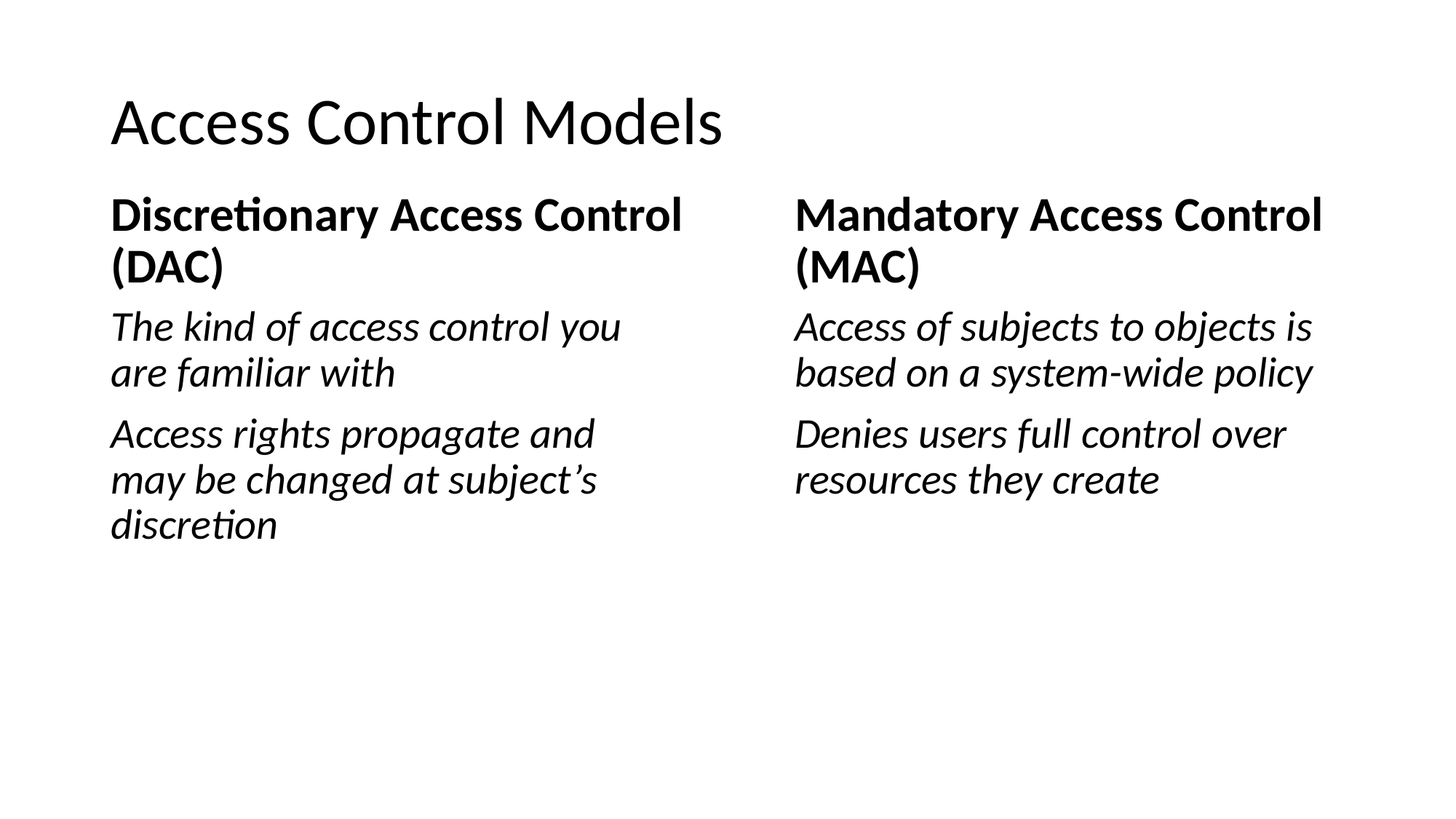

# Access Control Models
Discretionary Access Control (DAC)
Mandatory Access Control (MAC)
The kind of access control you are familiar with
Access rights propagate and may be changed at subject’s discretion

Access of subjects to objects is based on a system-wide policy
Denies users full control over resources they create